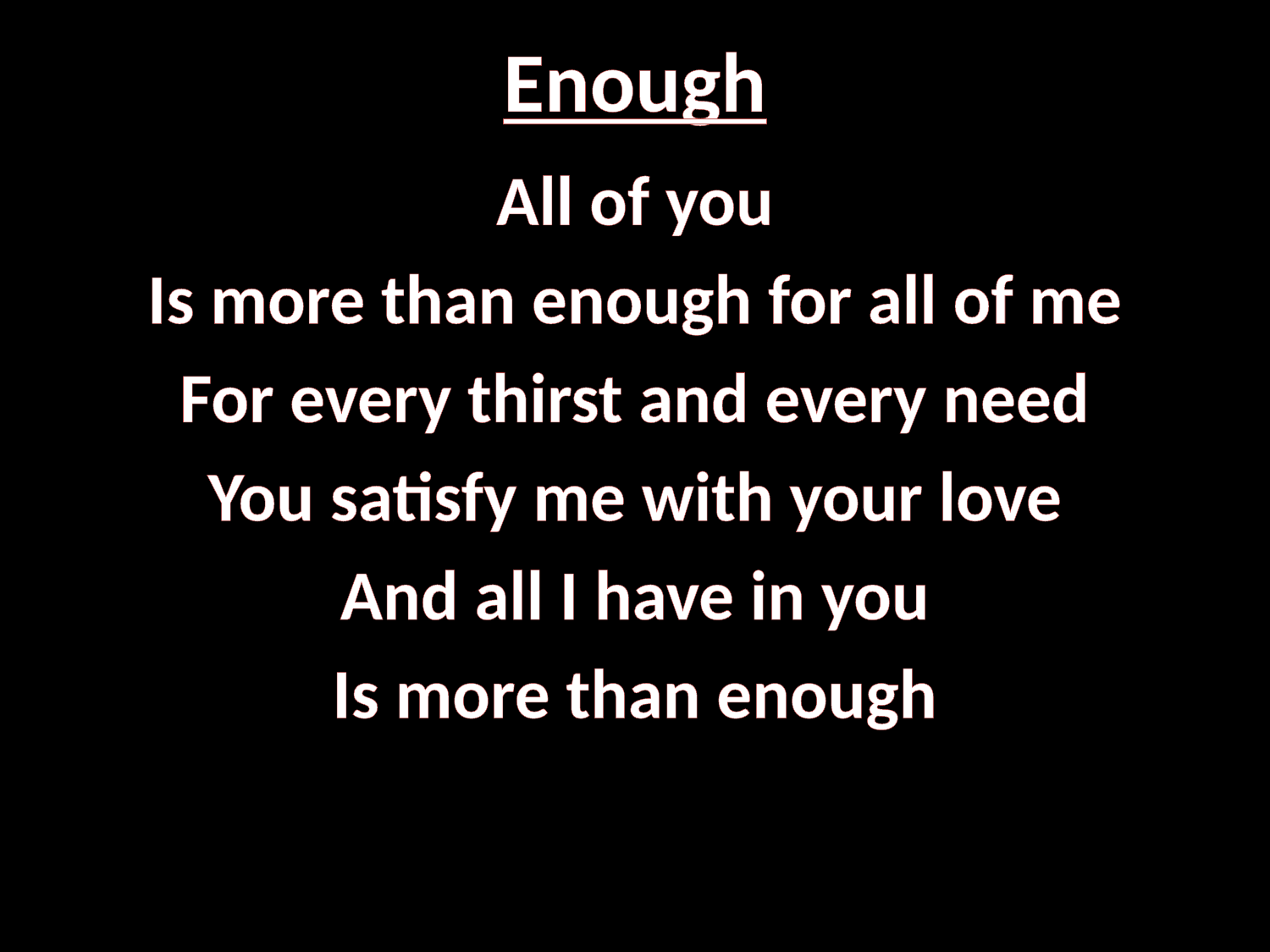

# Enough
All of you
Is more than enough for all of me
For every thirst and every need
You satisfy me with your love
And all I have in you
Is more than enough